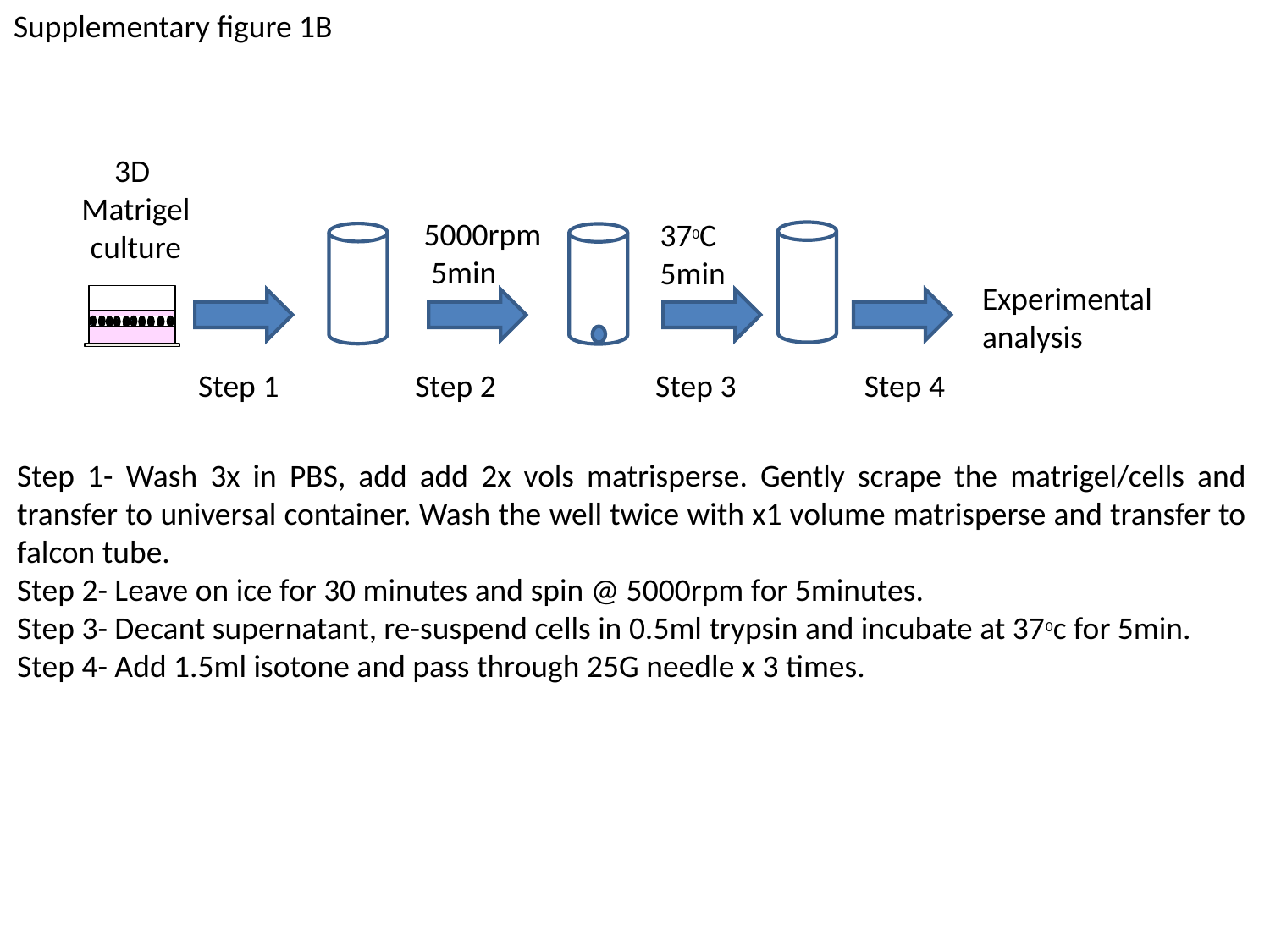

Supplementary figure 1B
3D
Matrigel culture
5000rpm
 5min
370C 5min

Experimental analysis

Step 1
Step 2
Step 3
Step 4
Step 1- Wash 3x in PBS, add add 2x vols matrisperse. Gently scrape the matrigel/cells and transfer to universal container. Wash the well twice with x1 volume matrisperse and transfer to falcon tube.
Step 2- Leave on ice for 30 minutes and spin @ 5000rpm for 5minutes.
Step 3- Decant supernatant, re-suspend cells in 0.5ml trypsin and incubate at 370c for 5min.
Step 4- Add 1.5ml isotone and pass through 25G needle x 3 times.